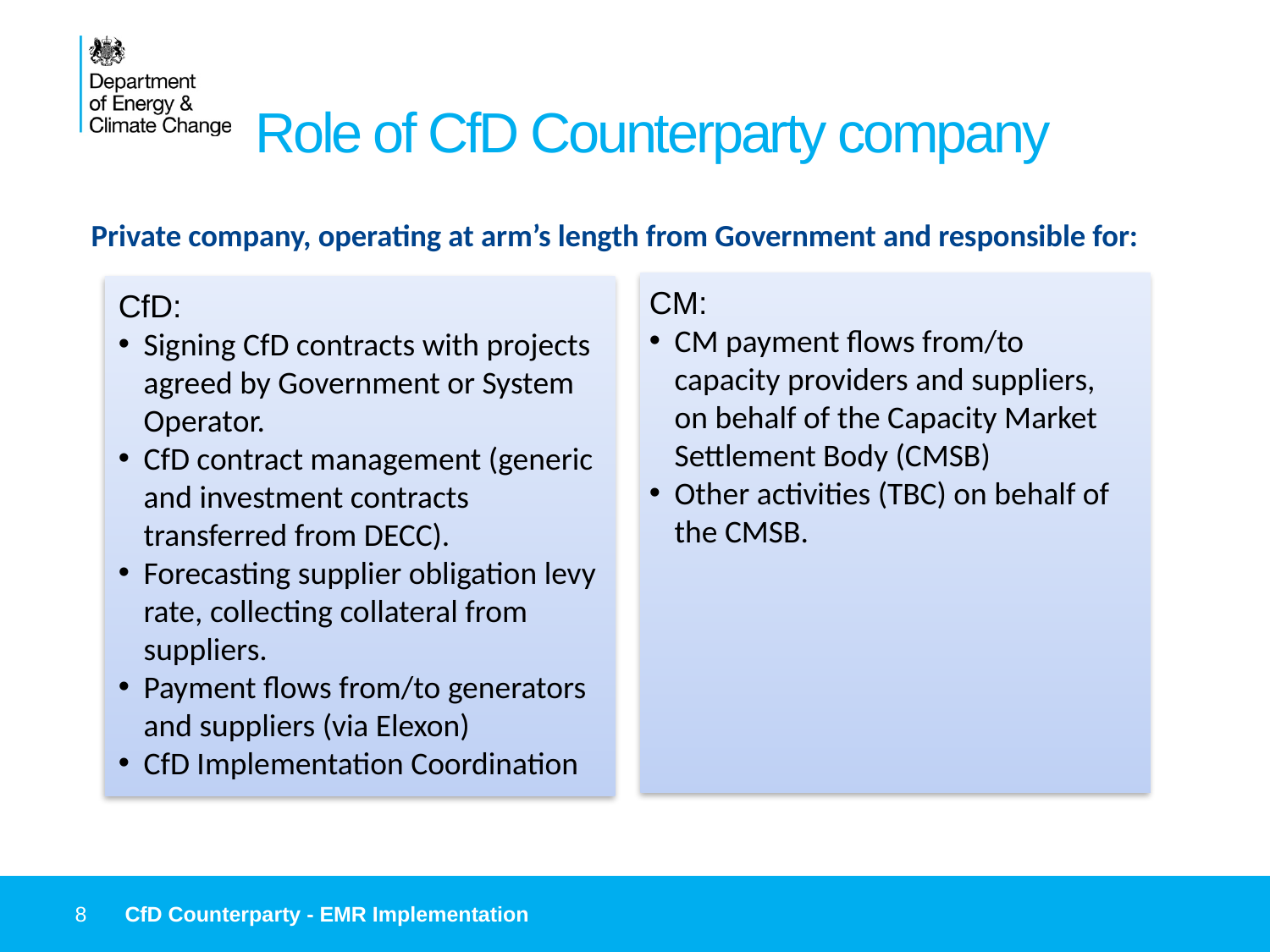

# Role of CfD Counterparty company
Private company, operating at arm’s length from Government and responsible for:

CM:
CM payment flows from/to capacity providers and suppliers, on behalf of the Capacity Market Settlement Body (CMSB)
Other activities (TBC) on behalf of the CMSB.

CfD:
Signing CfD contracts with projects agreed by Government or System Operator.
CfD contract management (generic and investment contracts transferred from DECC).
Forecasting supplier obligation levy rate, collecting collateral from suppliers.
Payment flows from/to generators and suppliers (via Elexon)
CfD Implementation Coordination

8
CfD Counterparty - EMR Implementation